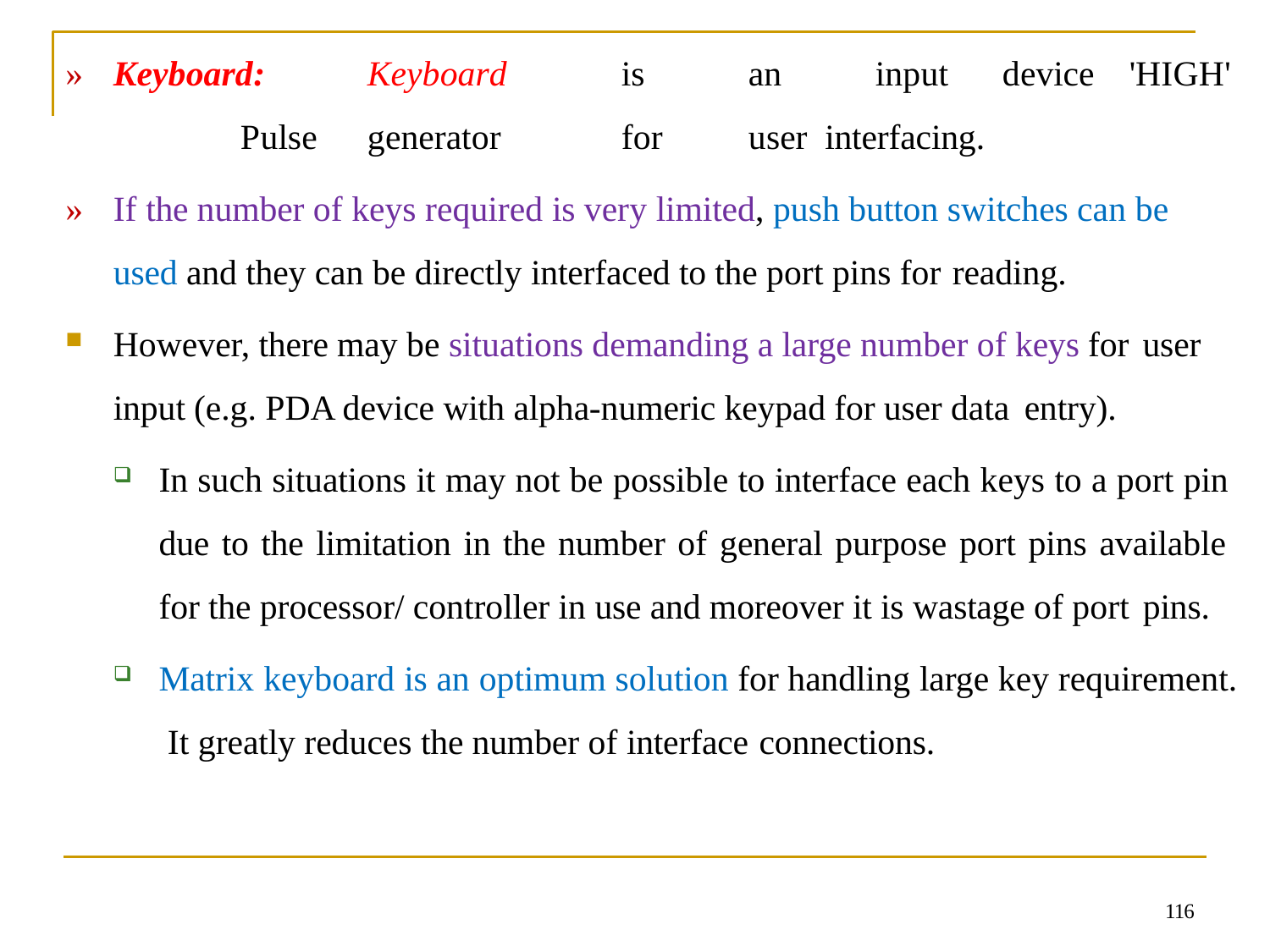

»	Keyboard:	Keyboard	is	an	input	device	'HIGH'	Pulse	generator	for	user  interfacing.
»	If the number of keys required is very limited, push button switches can be  used and they can be directly interfaced to the port pins for reading.
However, there may be situations demanding a large number of keys for user
input (e.g. PDA device with alpha-numeric keypad for user data entry).
In such situations it may not be possible to interface each keys to a port pin  due to the limitation in the number of general purpose port pins available  for the processor/ controller in use and moreover it is wastage of port pins.
Matrix keyboard is an optimum solution for handling large key requirement.  It greatly reduces the number of interface connections.
116